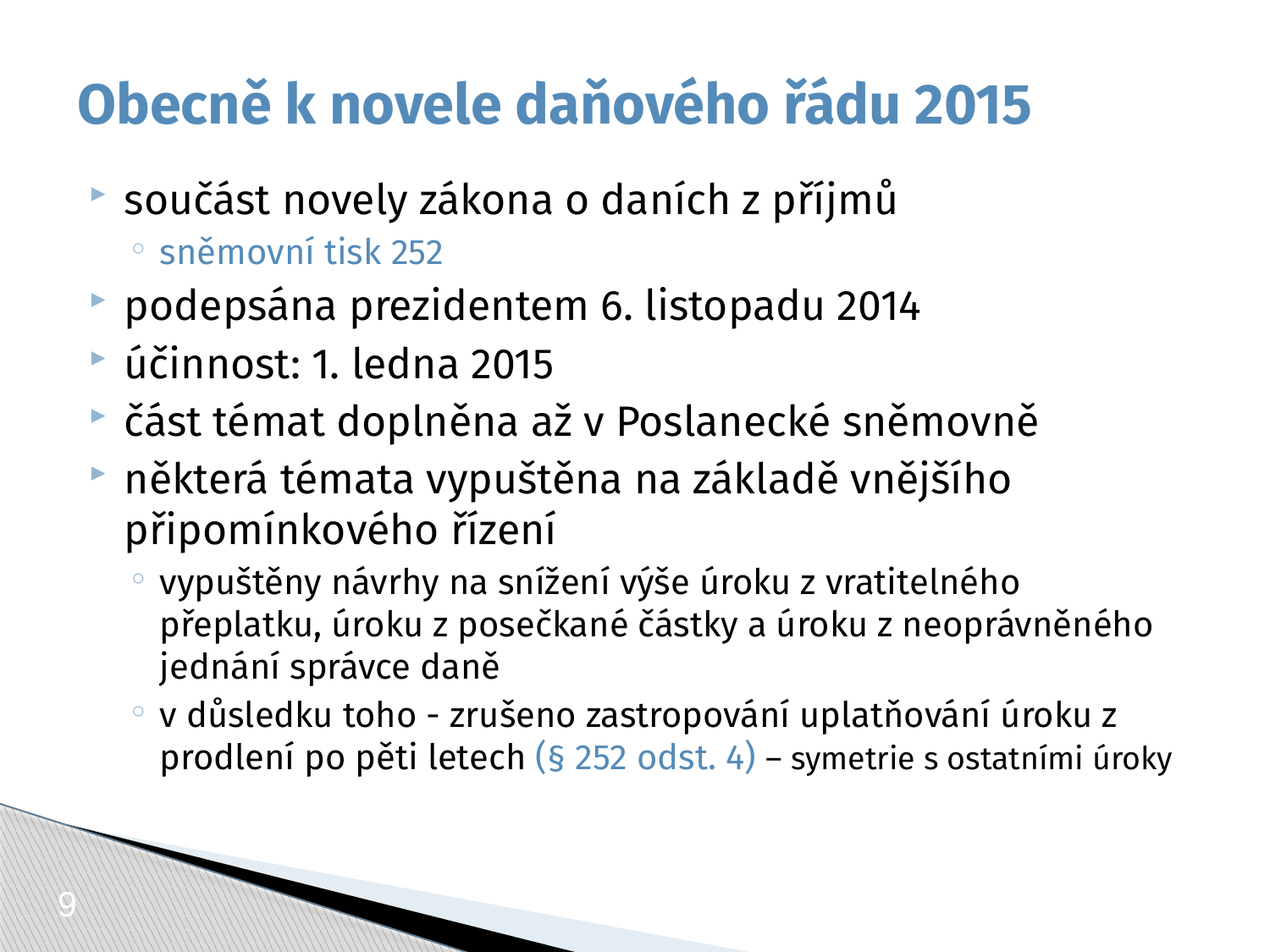

# Obecně k novele daňového řádu 2015
součást novely zákona o daních z příjmů
sněmovní tisk 252
podepsána prezidentem 6. listopadu 2014
účinnost: 1. ledna 2015
část témat doplněna až v Poslanecké sněmovně
některá témata vypuštěna na základě vnějšího připomínkového řízení
vypuštěny návrhy na snížení výše úroku z vratitelného přeplatku, úroku z posečkané částky a úroku z neoprávněného jednání správce daně
v důsledku toho - zrušeno zastropování uplatňování úroku z prodlení po pěti letech (§ 252 odst. 4) – symetrie s ostatními úroky

9